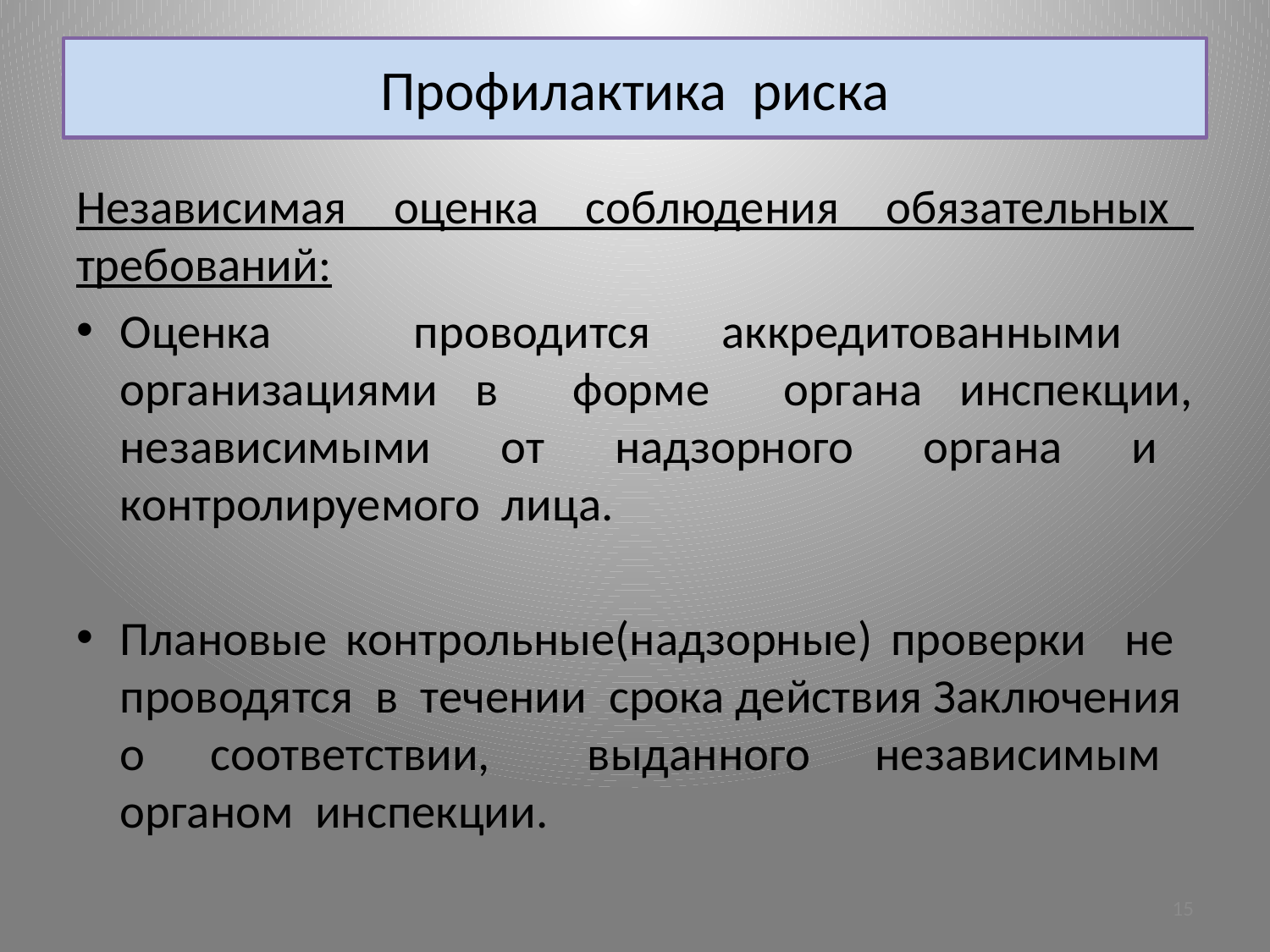

# Профилактика  риска
Независимая  оценка  соблюдения  обязательных  требований:
Оценка  проводится аккредитованными  организациями в  форме  органа инспекции, независимыми  от  надзорного  органа  и  контролируемого  лица.

Плановые контрольные(надзорные) проверки  не  проводятся  в  течении  срока действия Заключения  о  соответствии,   выданного  независимым  органом  инспекции.
15